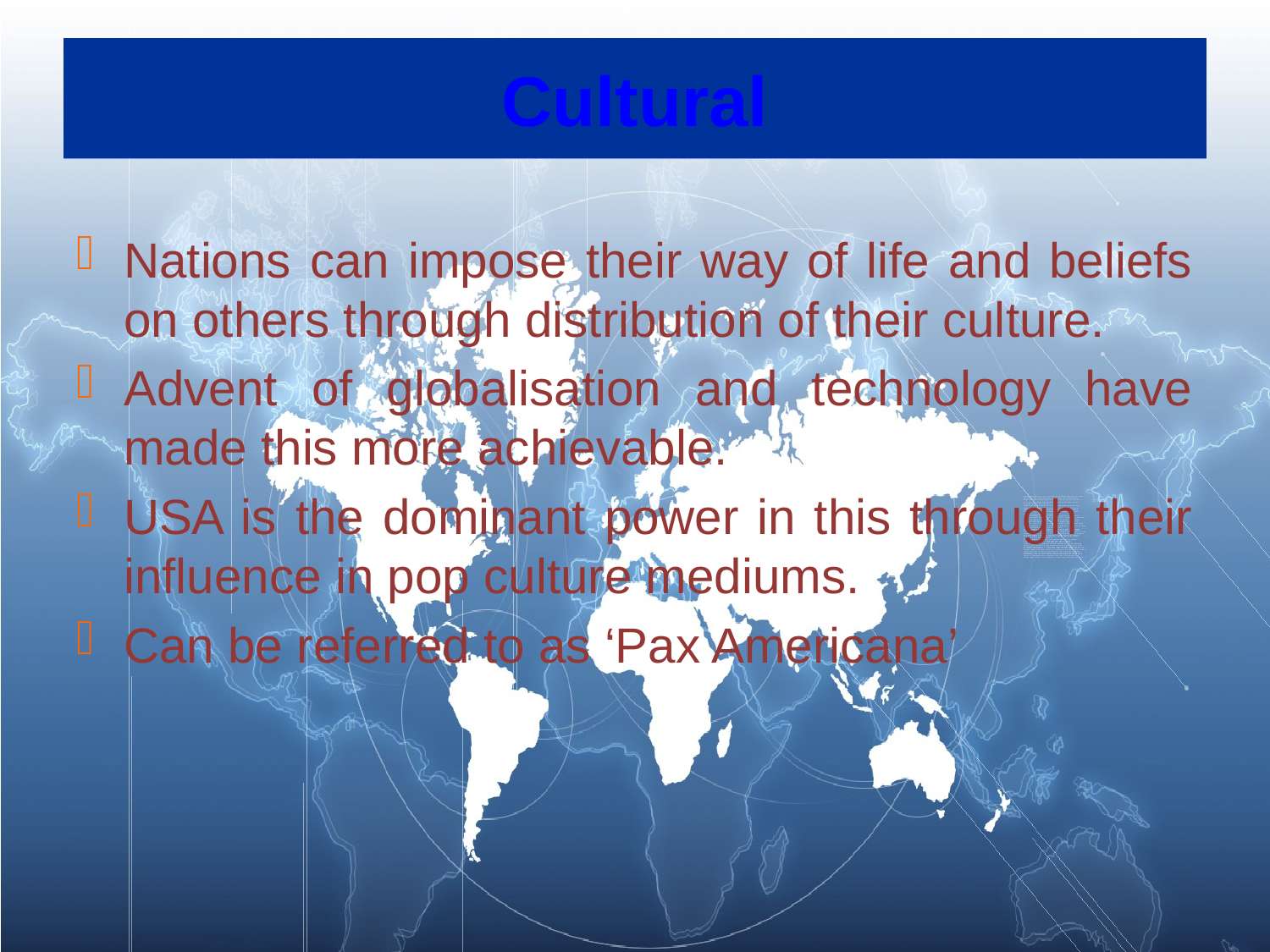

# Cultural
Nations can impose their way of life and beliefs on others through distribution of their culture.
Advent of globalisation and technology have made this more achievable.
USA is the dominant power in this through their influence in pop culture mediums.
Can be referred to as ‘Pax Americana’